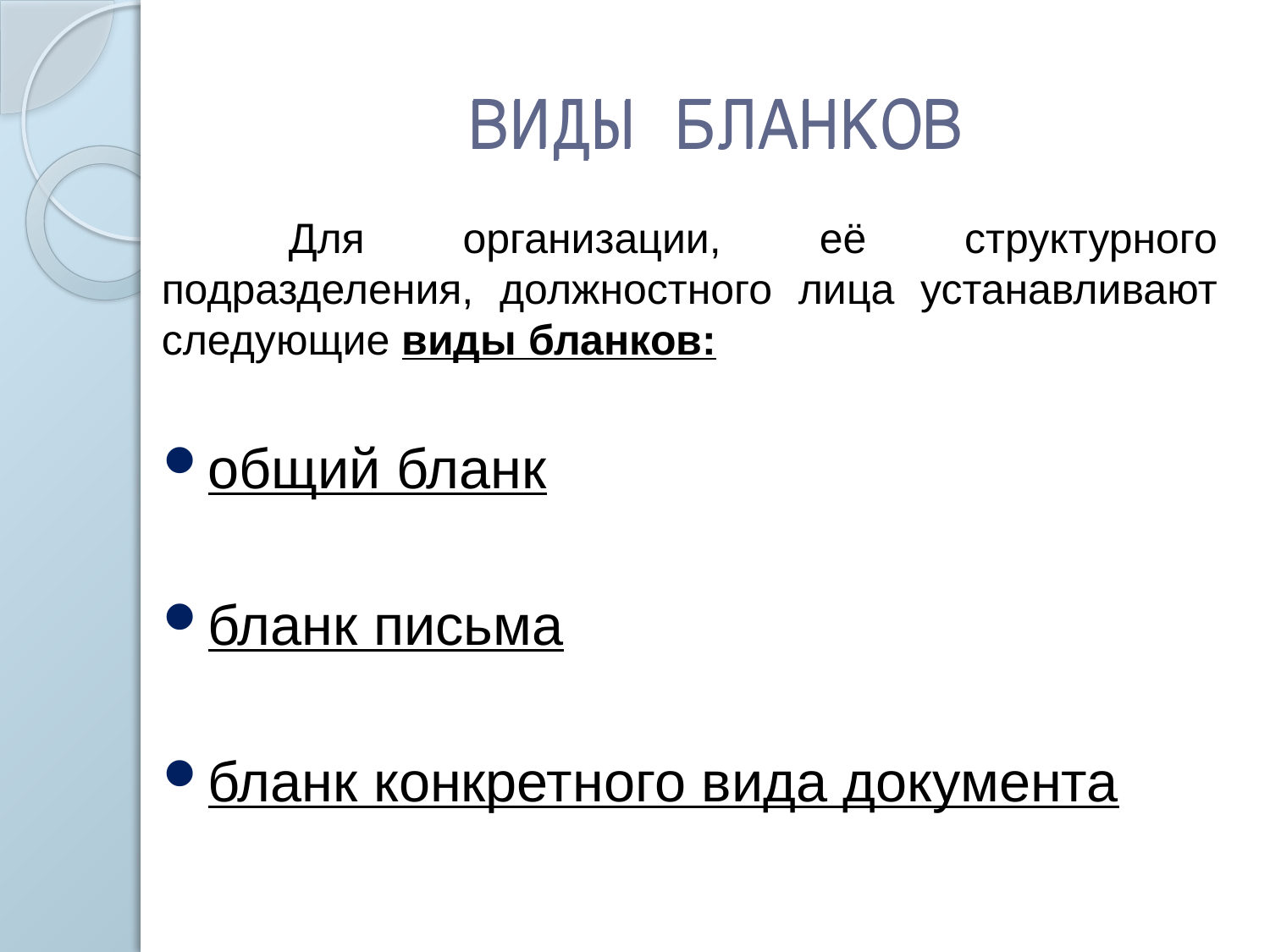

# ВИДЫ БЛАНКОВ
ВИДЫ БЛАНКОВ
	Для организации, её структурного подразделения, должностного лица устанавливают следующие виды бланков:

общий бланк

бланк письма

бланк конкретного вида документа